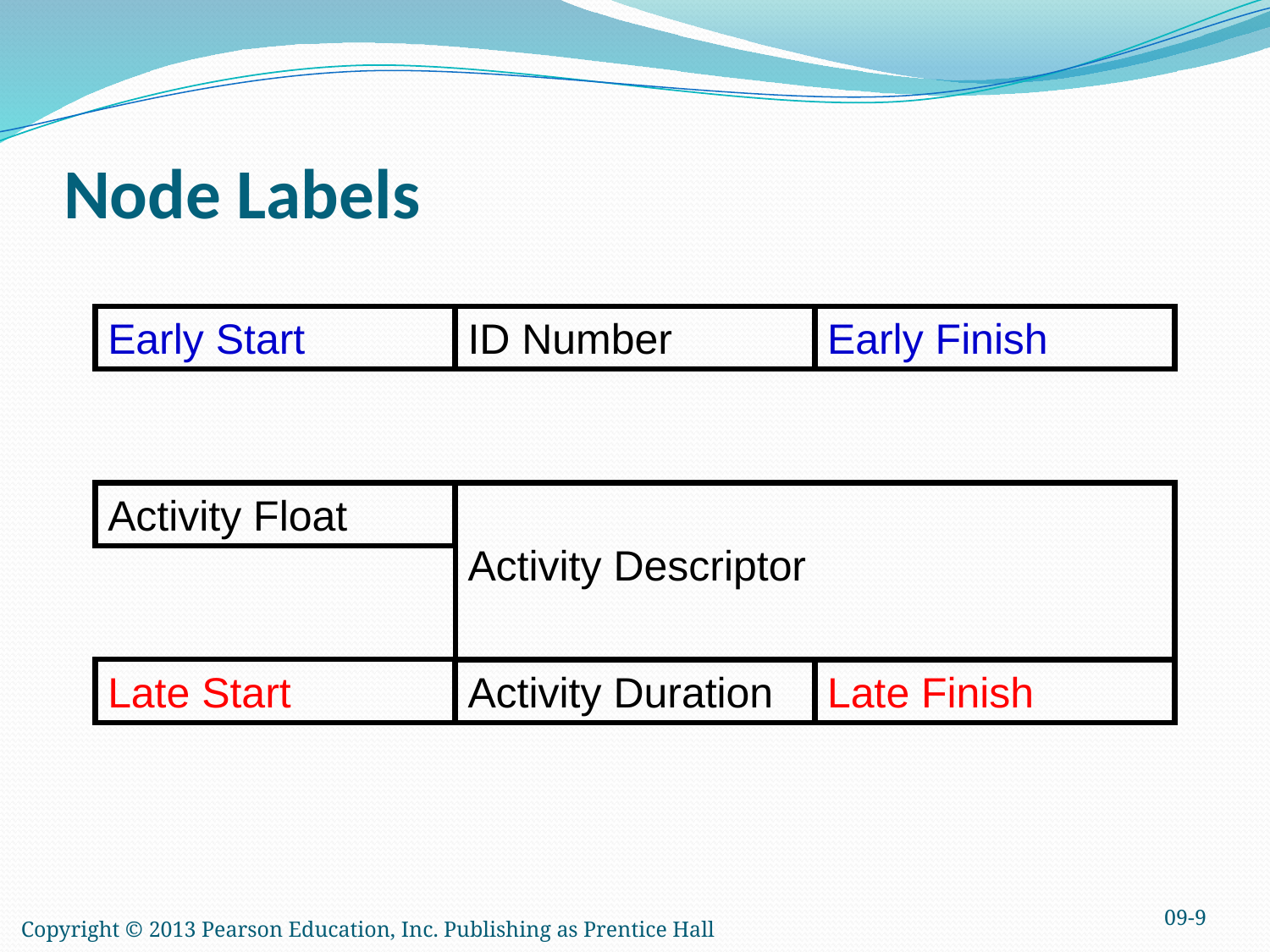

# Node Labels
Early Start
ID Number
Early Finish
Activity Float

Activity Descriptor
Late Start
Activity Duration
Late Finish
09-9